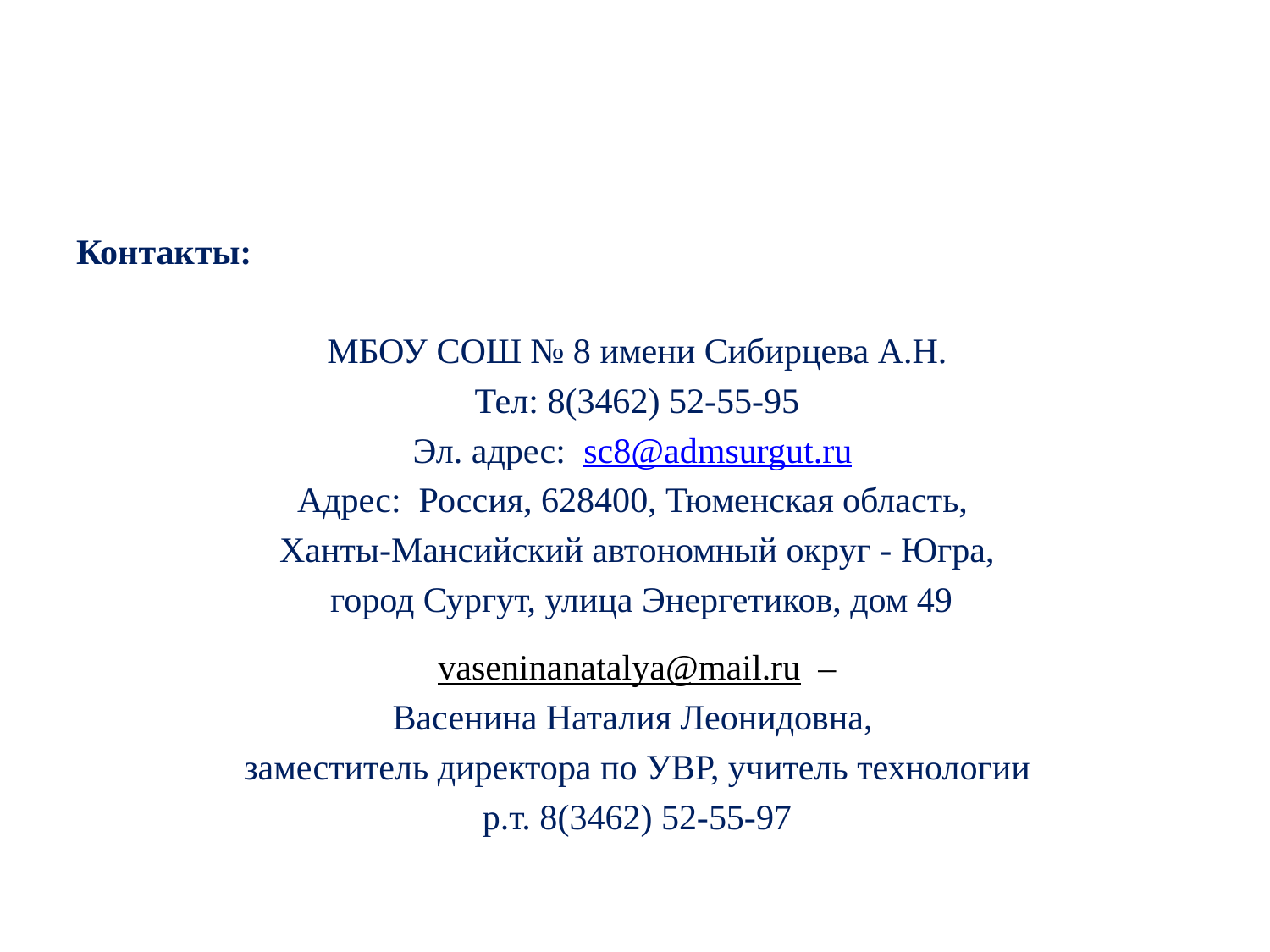

#
Контакты:

МБОУ СОШ № 8 имени Сибирцева А.Н.
Тел: 8(3462) 52-55-95
Эл. адрес:  sc8@admsurgut.ru
Адрес:  Россия, 628400, Тюменская область,
Ханты-Мансийский автономный округ - Югра,
 город Сургут, улица Энергетиков, дом 49

vaseninanatalya@mail.ru  –
Васенина Наталия Леонидовна,
заместитель директора по УВР, учитель технологии
р.т. 8(3462) 52-55-97